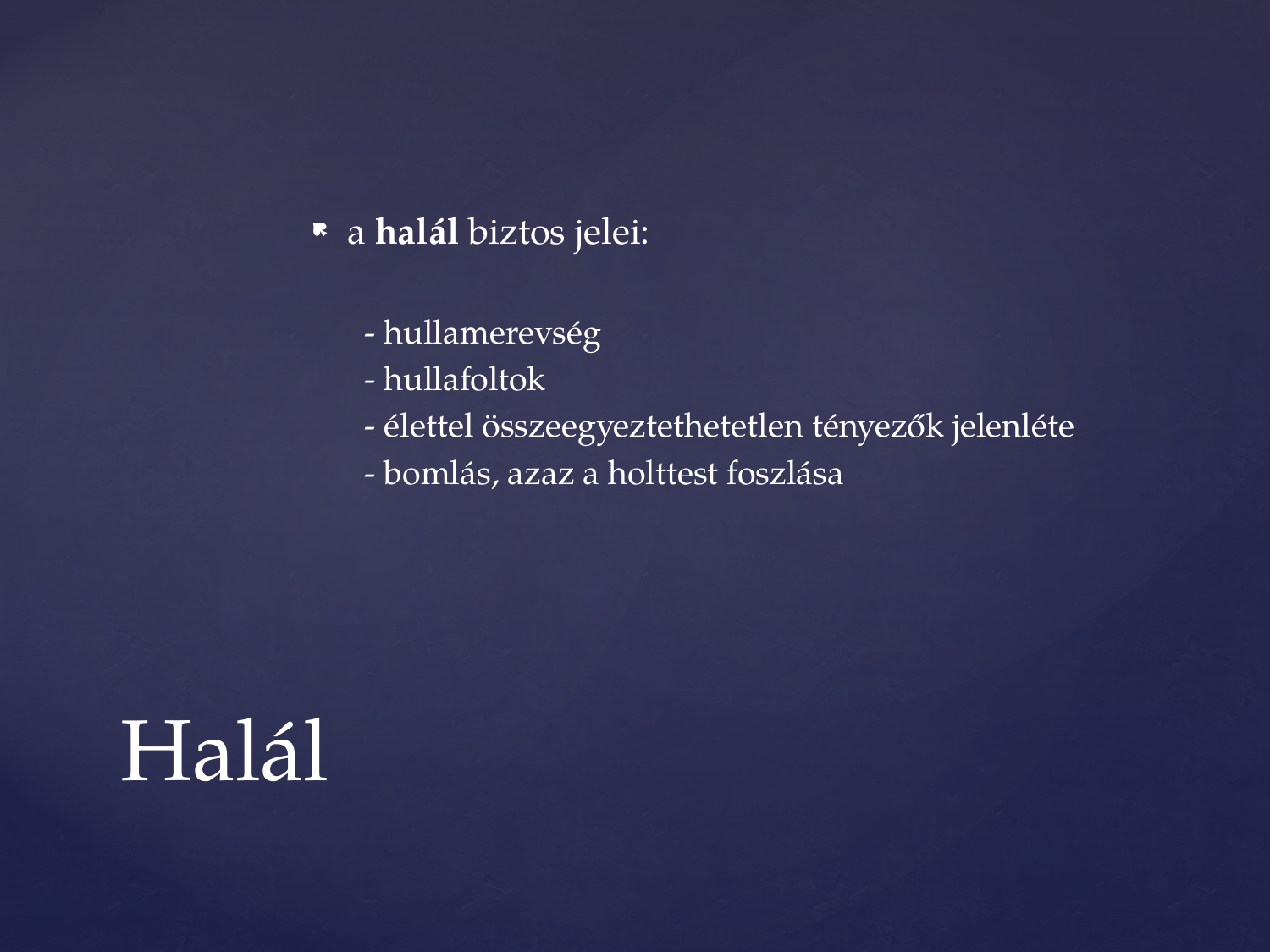

a halál biztos jelei:

- hullamerevség
- hullafoltok
- élettel összeegyeztethetetlen tényezők jelenléte
- bomlás, azaz a holttest foszlása

# Halál